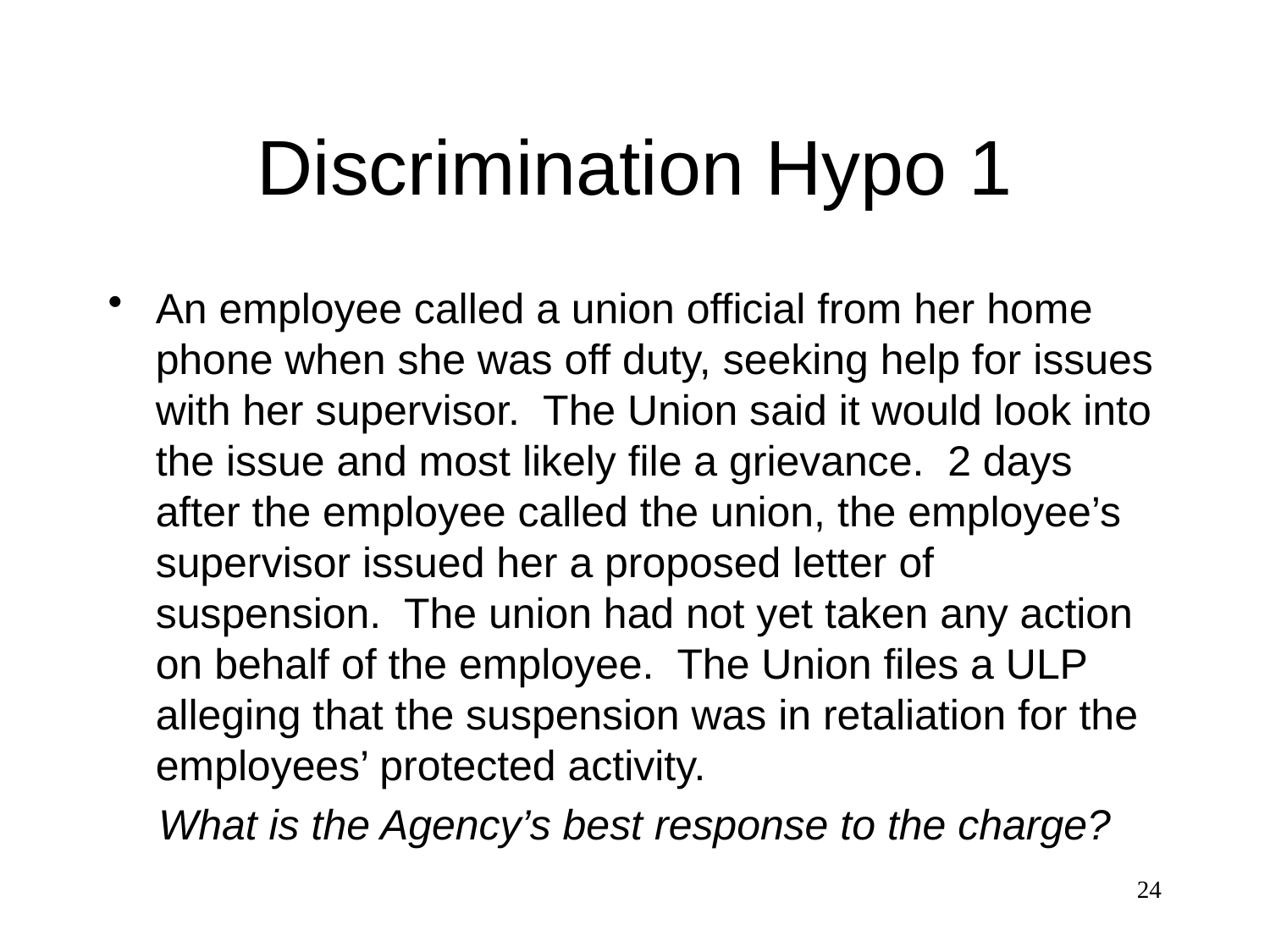

# Discrimination Hypo 1
An employee called a union official from her home phone when she was off duty, seeking help for issues with her supervisor.  The Union said it would look into the issue and most likely file a grievance.  2 days after the employee called the union, the employee’s supervisor issued her a proposed letter of suspension.  The union had not yet taken any action on behalf of the employee.  The Union files a ULP alleging that the suspension was in retaliation for the employees’ protected activity.
What is the Agency’s best response to the charge?
24